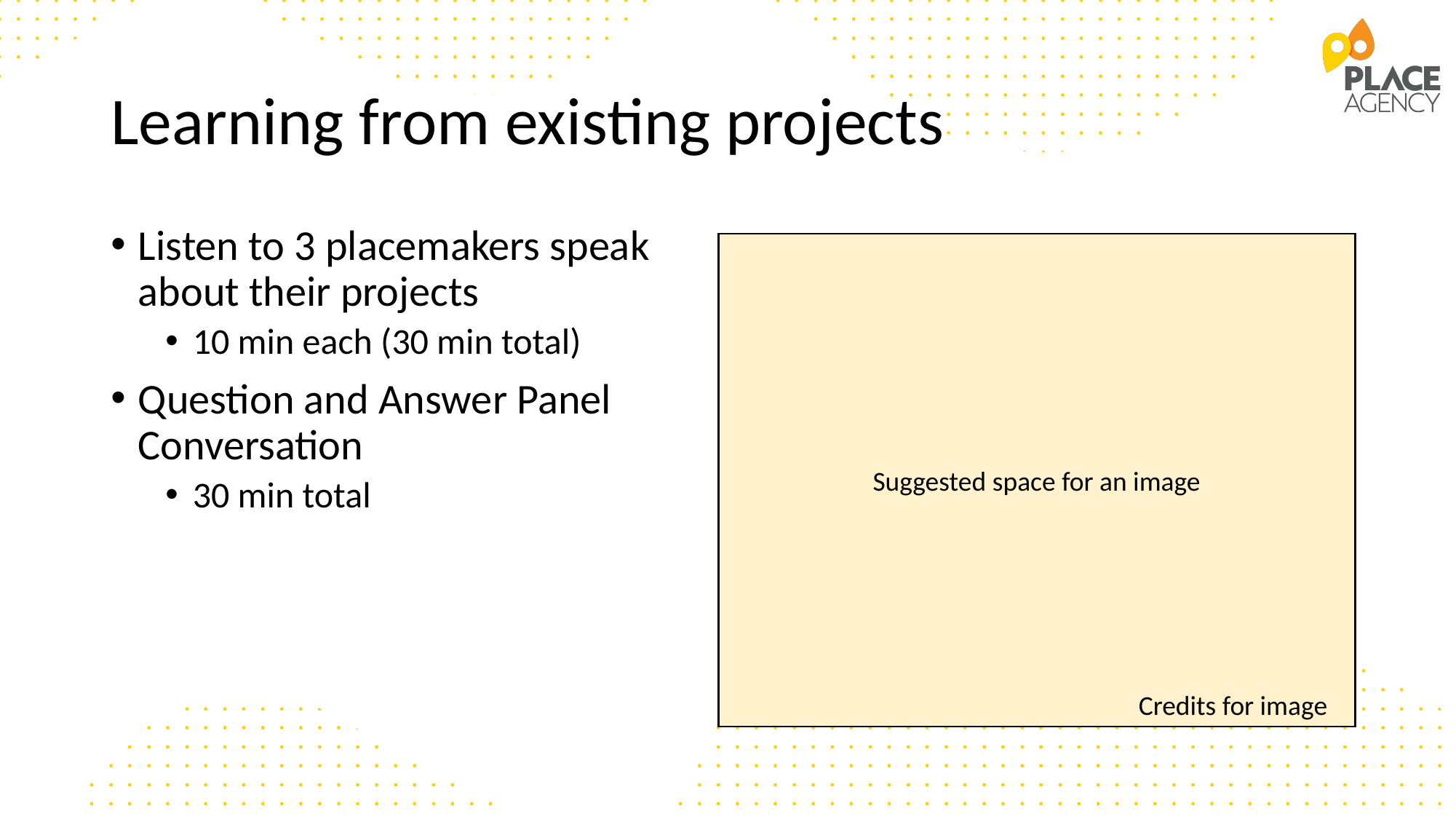

# Learning from existing projects
Listen to 3 placemakers speak about their projects
10 min each (30 min total)
Question and Answer Panel Conversation
30 min total

Suggested space for an image
Credits for image